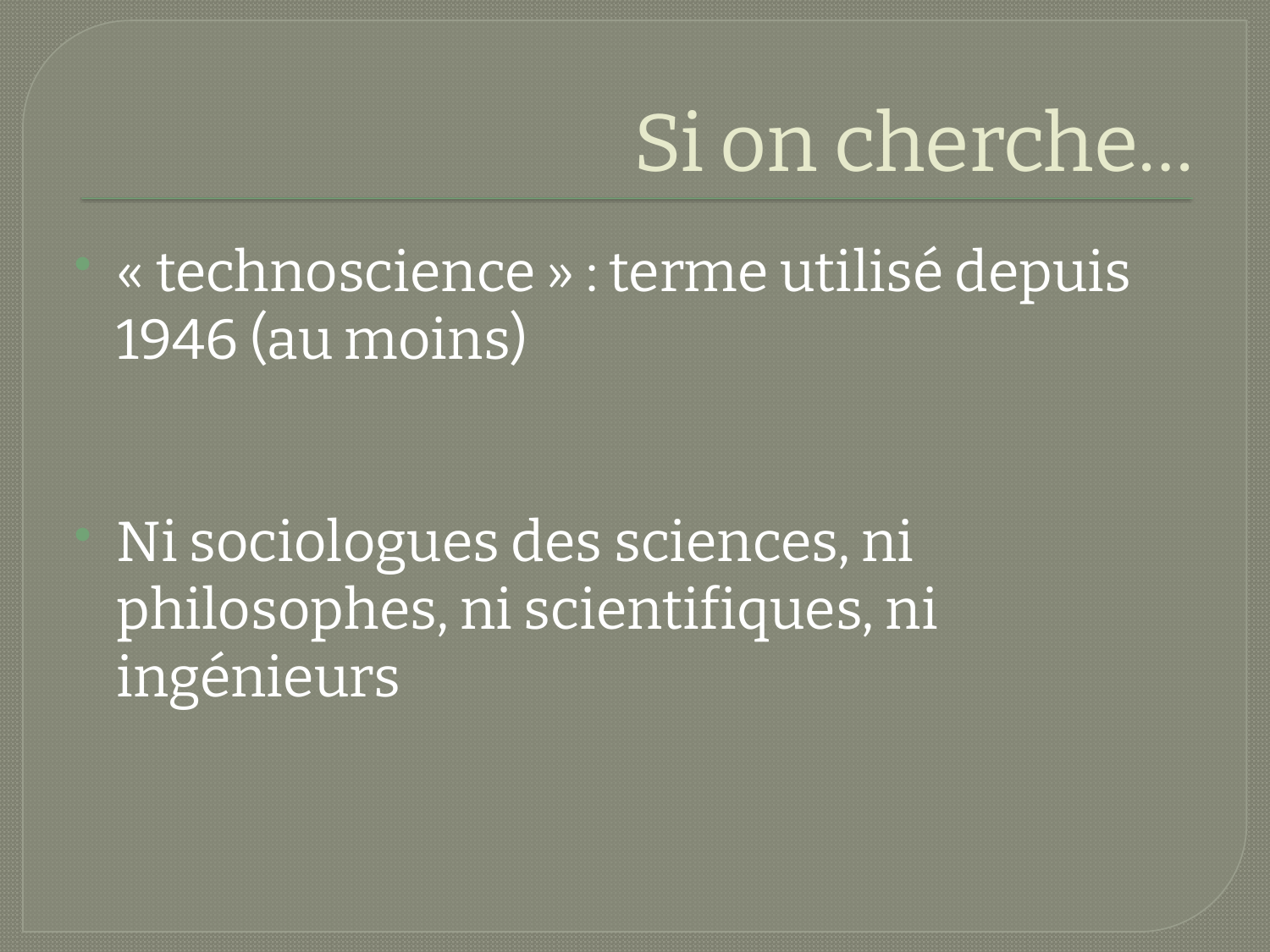

# Si on cherche…
« technoscience » : terme utilisé depuis 1946 (au moins)

Ni sociologues des sciences, ni philosophes, ni scientifiques, ni ingénieurs